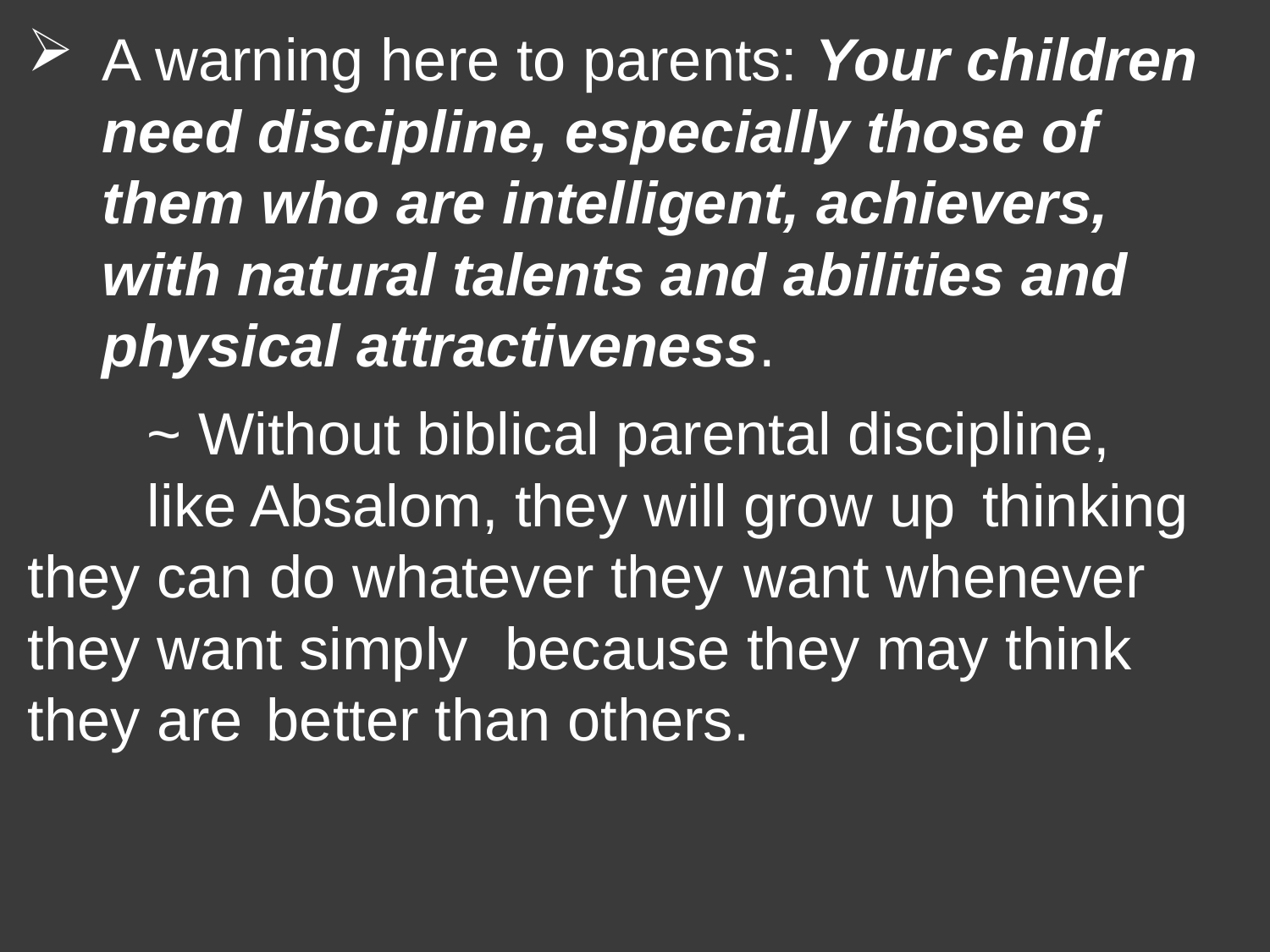

A warning here to parents: Your children need discipline, especially those of them who are intelligent, achievers, with natural talents and abilities and physical attractiveness.
		~ Without biblical parental discipline, 					like Absalom, they will grow up 						thinking they can do whatever they 					want whenever they want simply 					because they may think they are 					better than others.